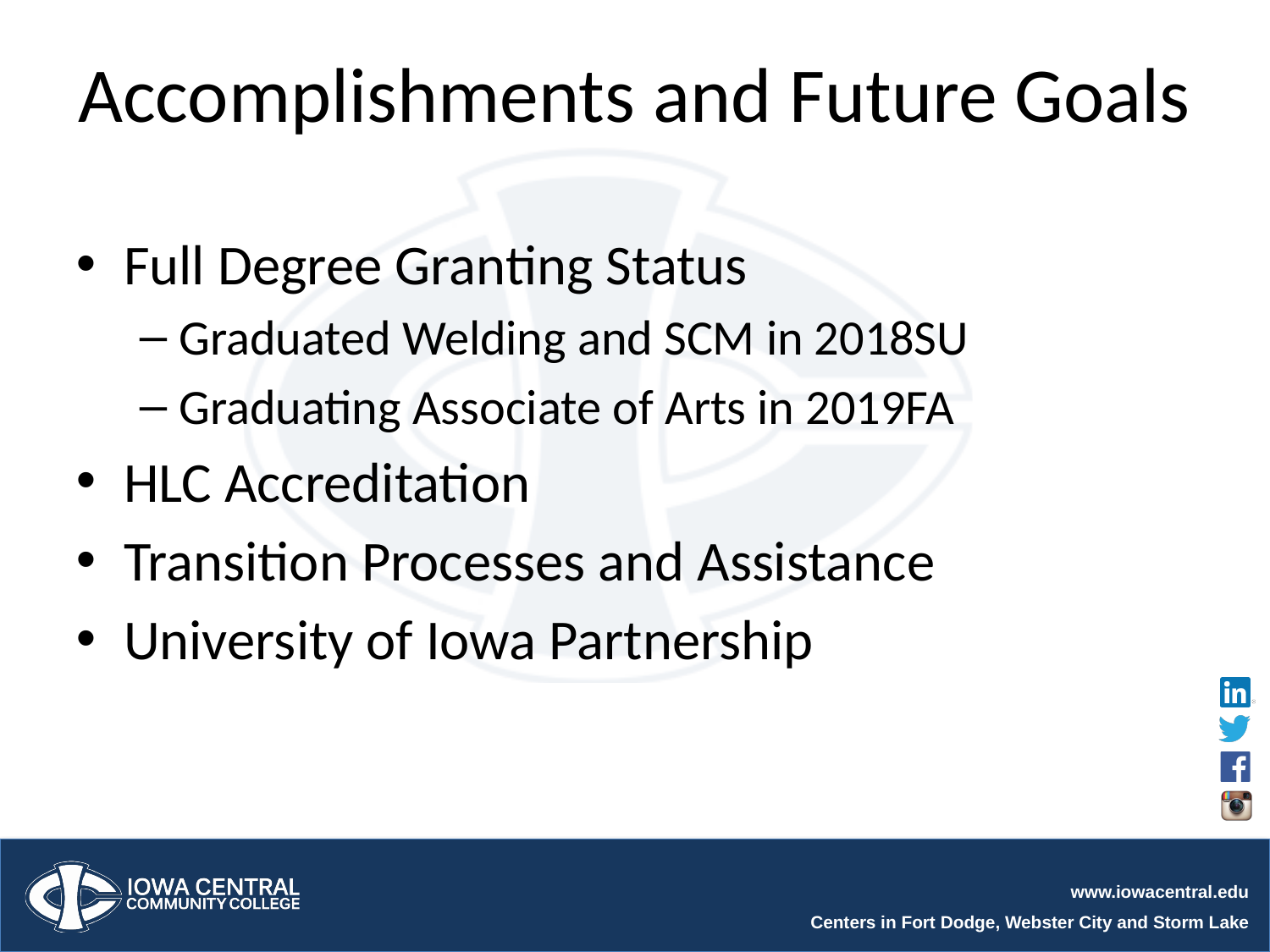

# Accomplishments and Future Goals
Full Degree Granting Status
Graduated Welding and SCM in 2018SU
Graduating Associate of Arts in 2019FA
HLC Accreditation
Transition Processes and Assistance
University of Iowa Partnership